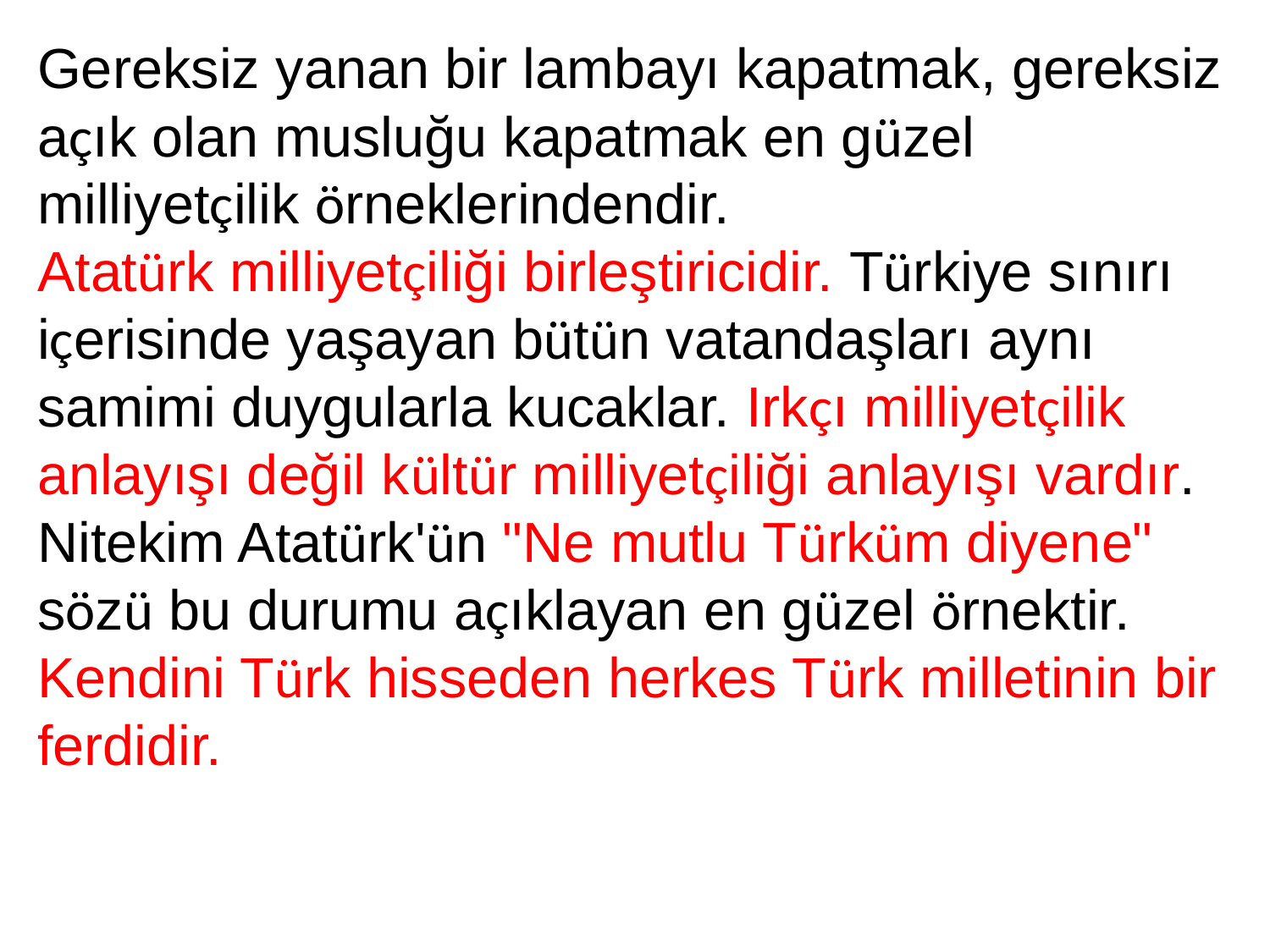

Gereksiz yanan bir lambayı kapatmak, gereksiz açık olan musluğu kapatmak en güzel milliyetçilik örneklerindendir.
Atatürk milliyetçiliği birleştiricidir. Türkiye sınırı içerisinde yaşayan bütün vatandaşları aynı samimi duygularla kucaklar. Irkçı milliyetçilik anlayışı değil kültür milliyetçiliği anlayışı vardır. Nitekim Atatürk'ün "Ne mutlu Türküm diyene" sözü bu durumu açıklayan en güzel örnektir. Kendini Türk hisseden herkes Türk milletinin bir ferdidir.